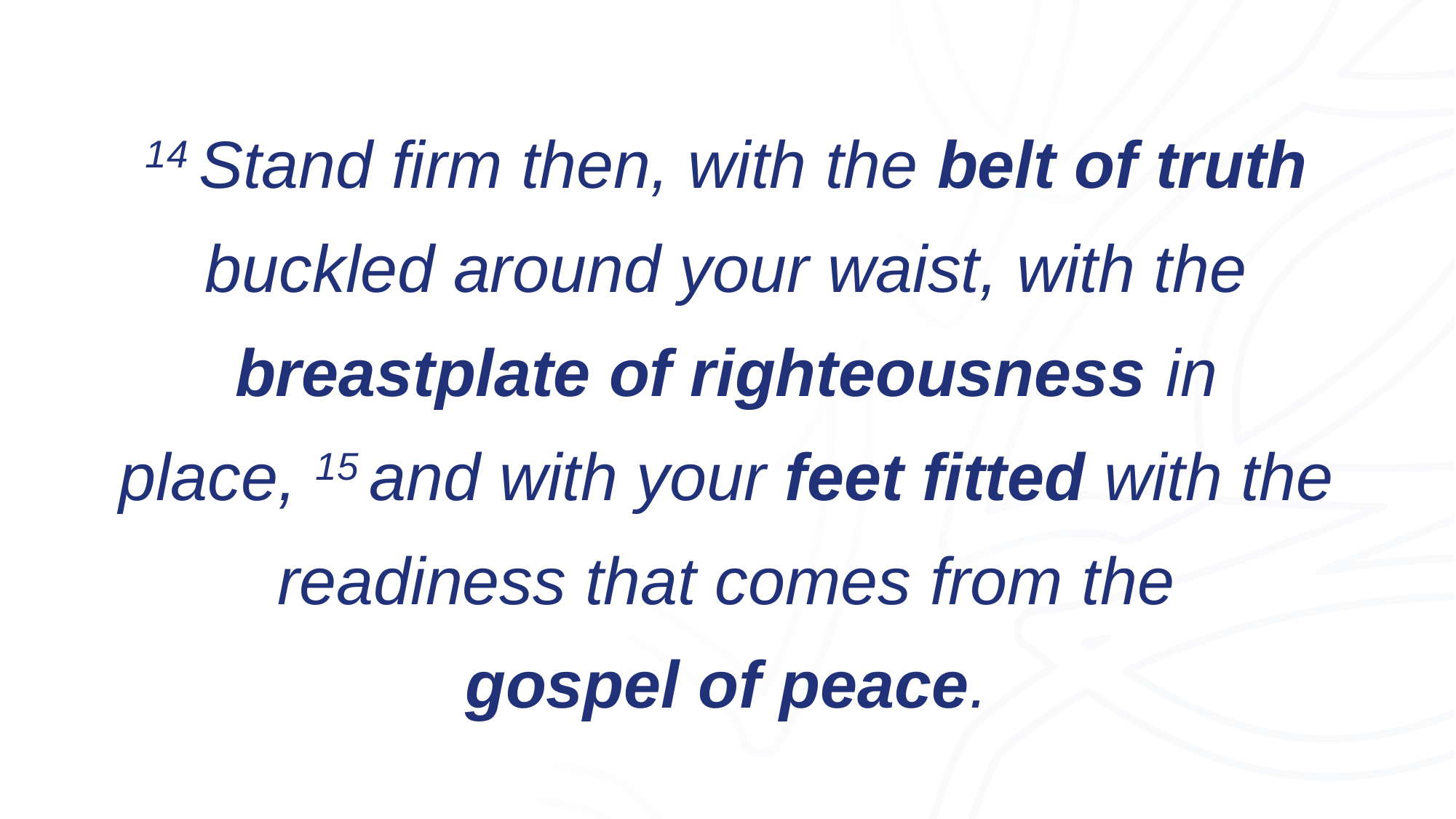

# 14 Stand firm then, with the belt of truth buckled around your waist, with the breastplate of righteousness in place, 15 and with your feet fitted with the readiness that comes from the gospel of peace.